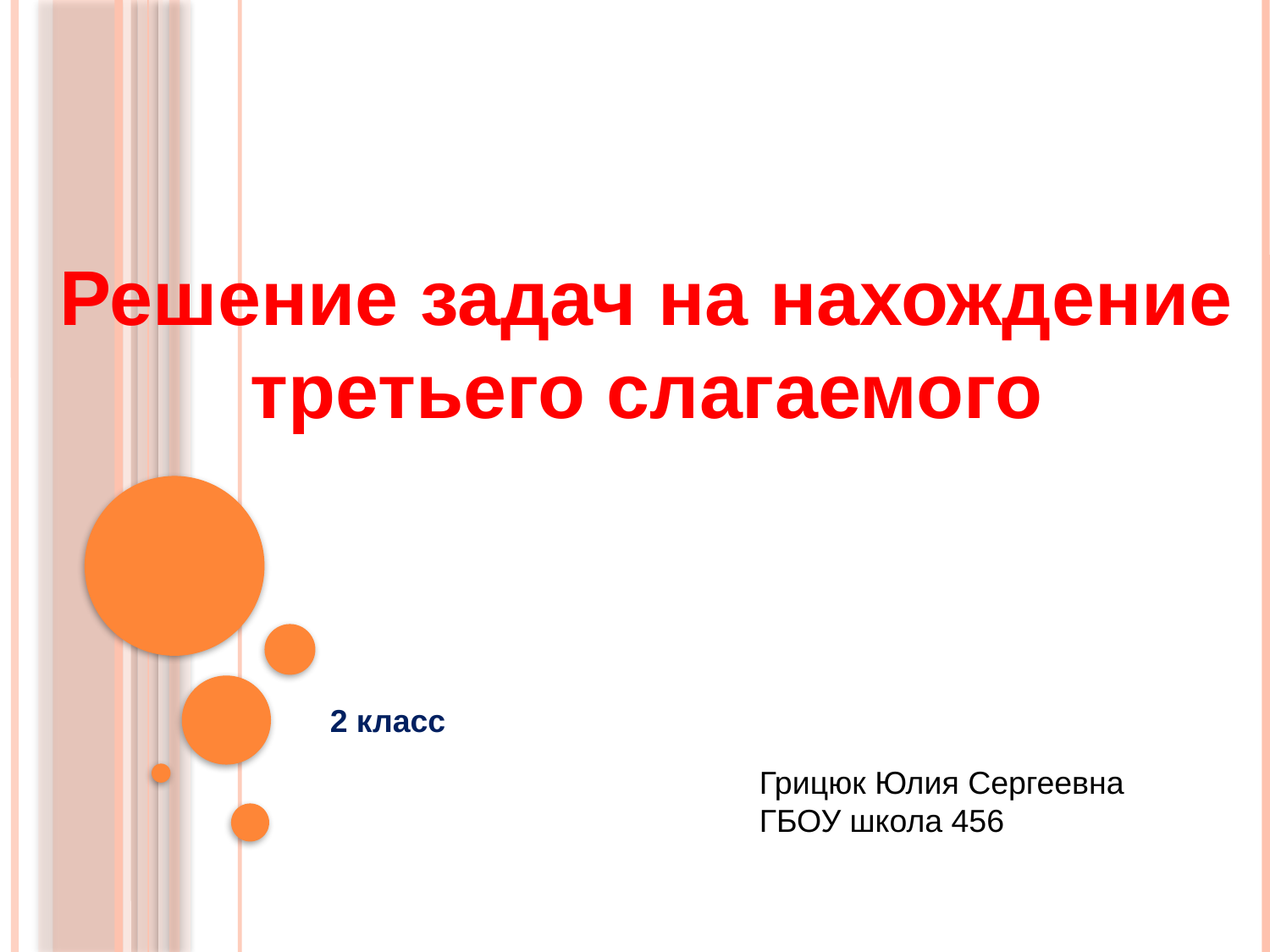

Решение задач на нахождение третьего слагаемого
#
2 класс
Грицюк Юлия Сергеевна
ГБОУ школа 456